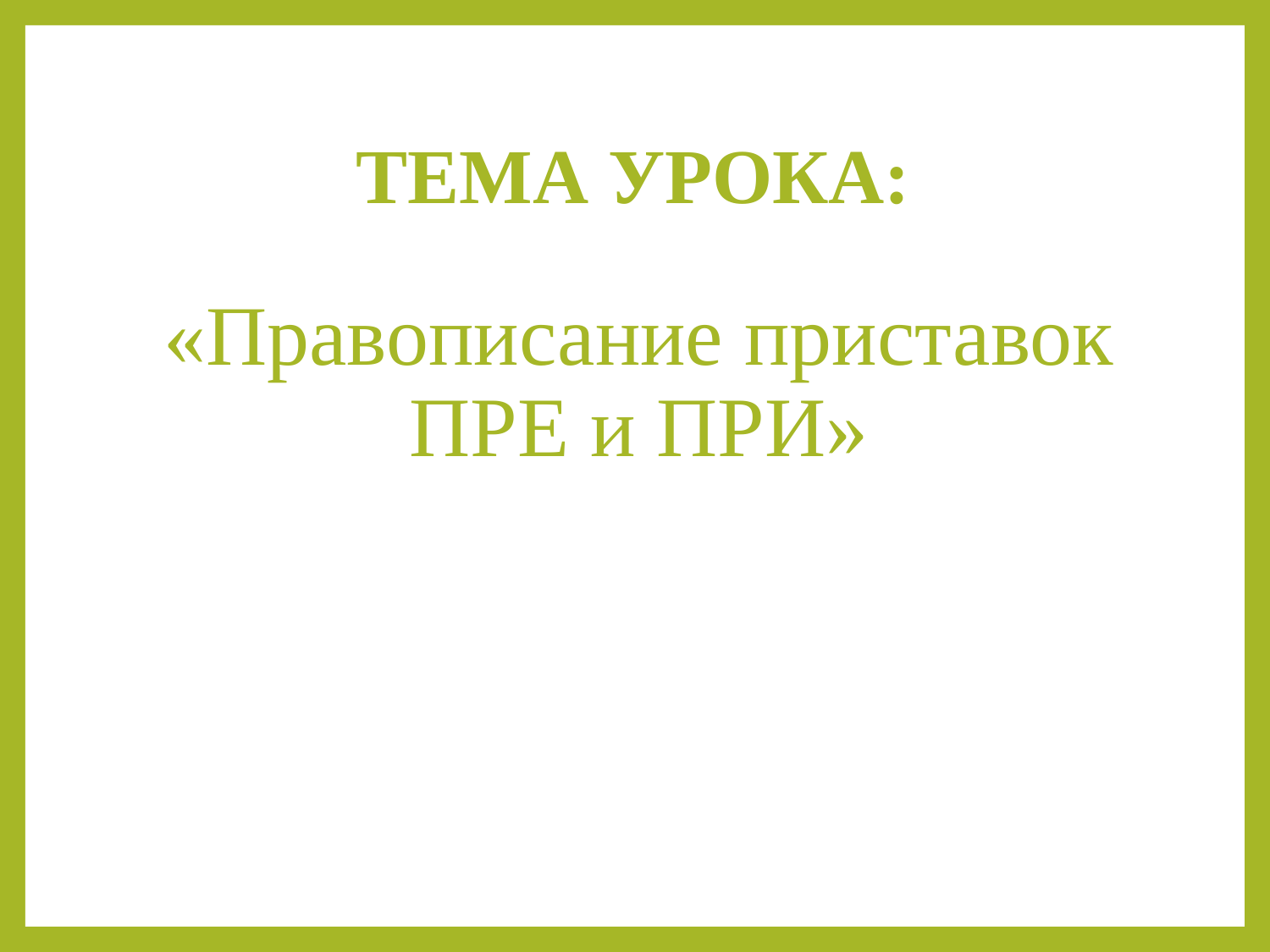

# ТЕМА УРОКА:
«Правописание приставок ПРЕ и ПРИ»